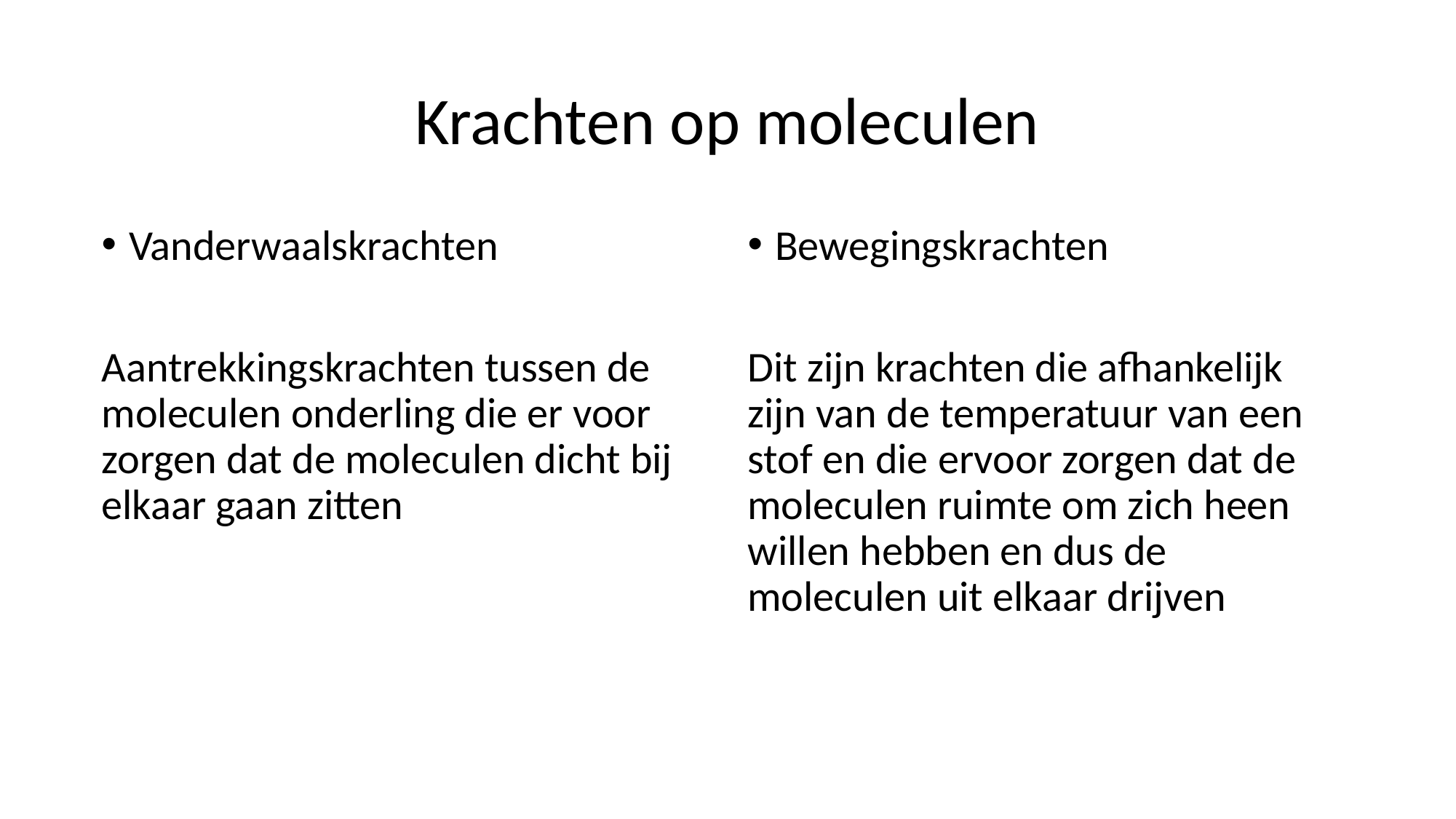

# Krachten op moleculen
Vanderwaalskrachten

Aantrekkingskrachten tussen de moleculen onderling die er voor zorgen dat de moleculen dicht bij elkaar gaan zitten
Bewegingskrachten

Dit zijn krachten die afhankelijk zijn van de temperatuur van een stof en die ervoor zorgen dat de moleculen ruimte om zich heen willen hebben en dus de moleculen uit elkaar drijven